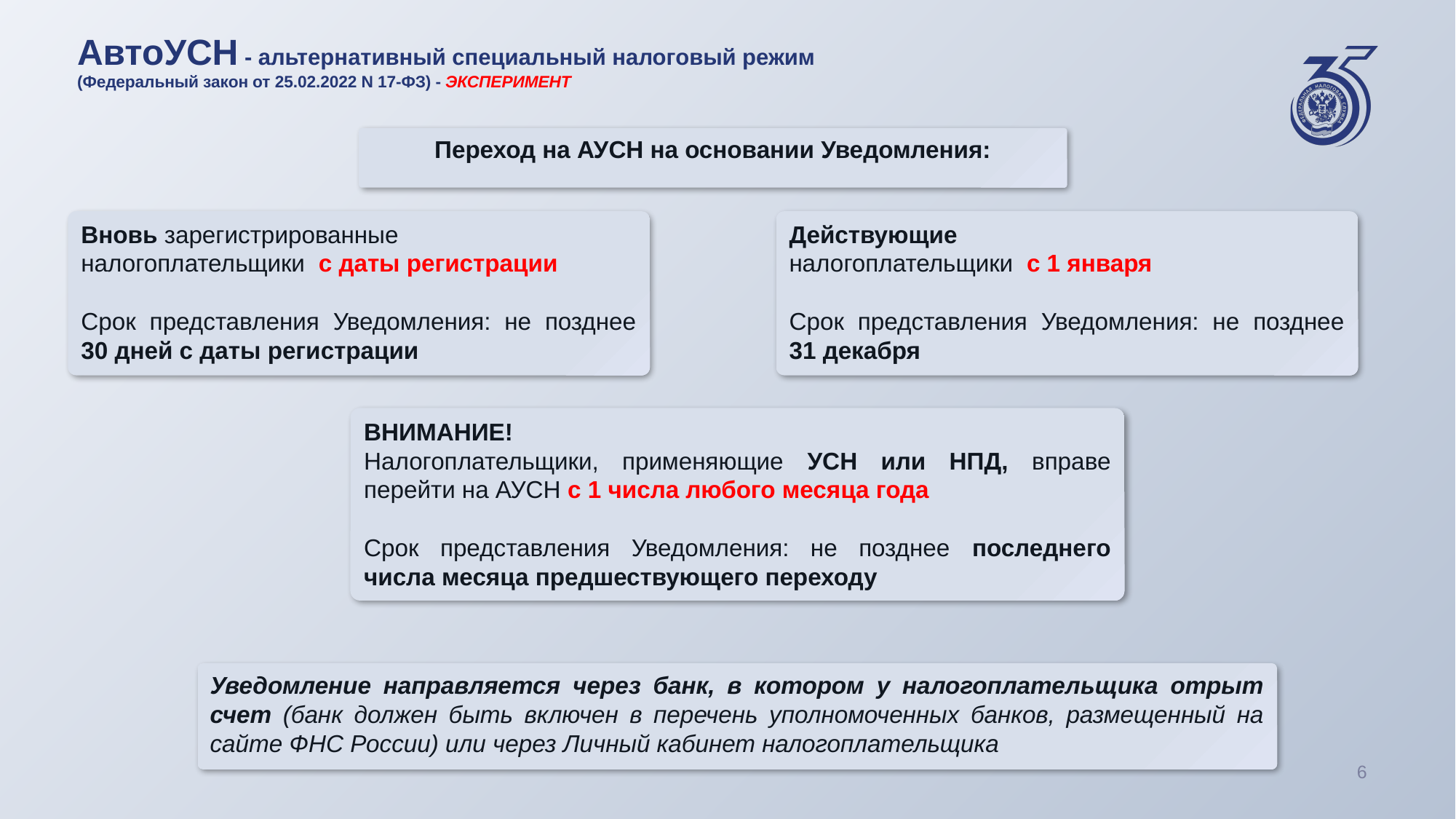

# АвтоУСН - альтернативный специальный налоговый режим (Федеральный закон от 25.02.2022 N 17-ФЗ) - ЭКСПЕРИМЕНТ
Переход на АУСН на основании Уведомления:

Вновь зарегистрированные
налогоплательщики  с даты регистрации

Срок представления Уведомления: не позднее 30 дней с даты регистрации
Действующие
налогоплательщики  с 1 января

Срок представления Уведомления: не позднее 31 декабря
ВНИМАНИЕ!
Налогоплательщики, применяющие УСН или НПД, вправе перейти на АУСН с 1 числа любого месяца года

Срок представления Уведомления: не позднее последнего числа месяца предшествующего переходу
Уведомление направляется через банк, в котором у налогоплательщика отрыт счет (банк должен быть включен в перечень уполномоченных банков, размещенный на сайте ФНС России) или через Личный кабинет налогоплательщика
6